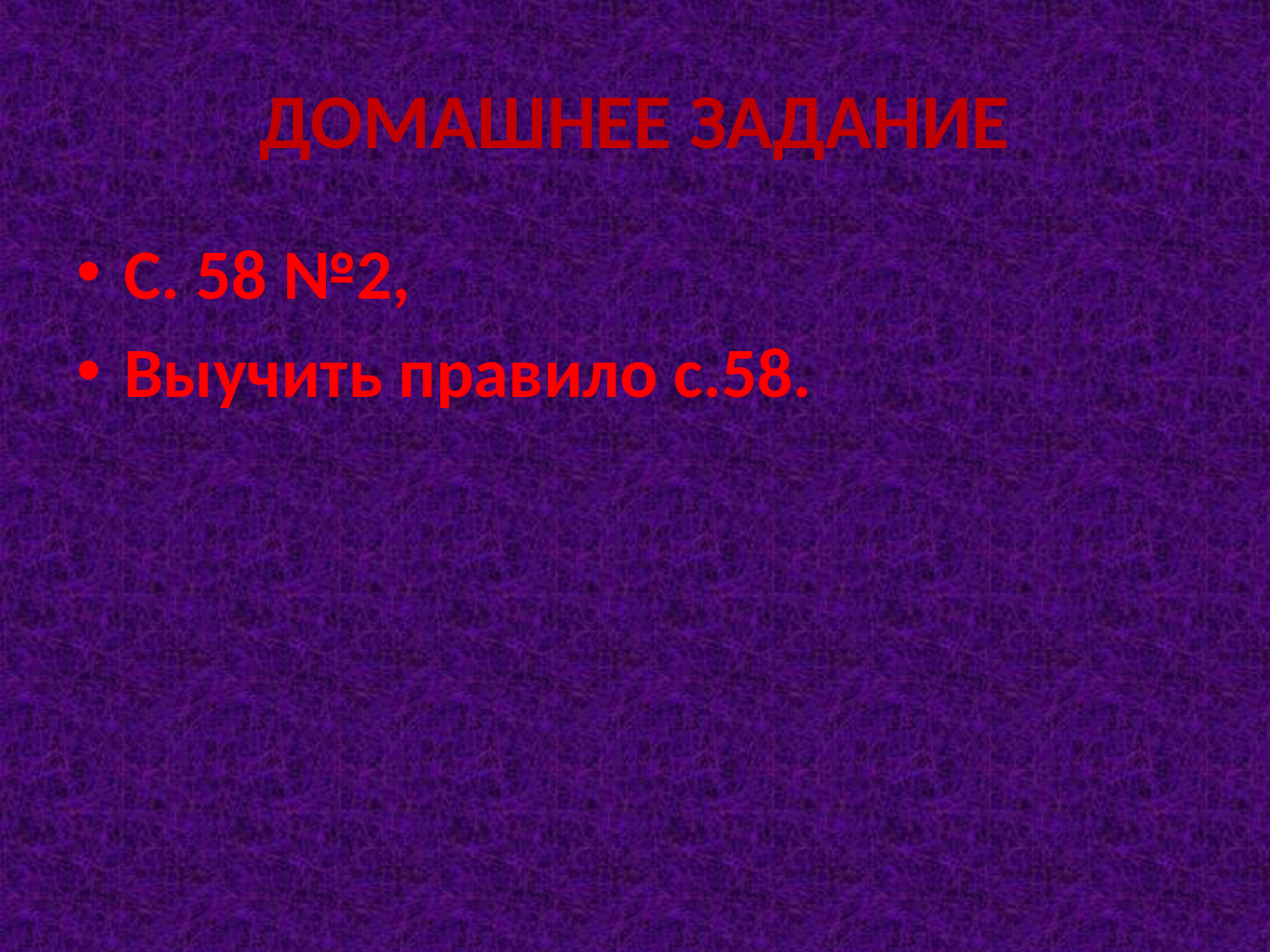

# ДОМАШНЕЕ ЗАДАНИЕ
С. 58 №2,
Выучить правило с.58.